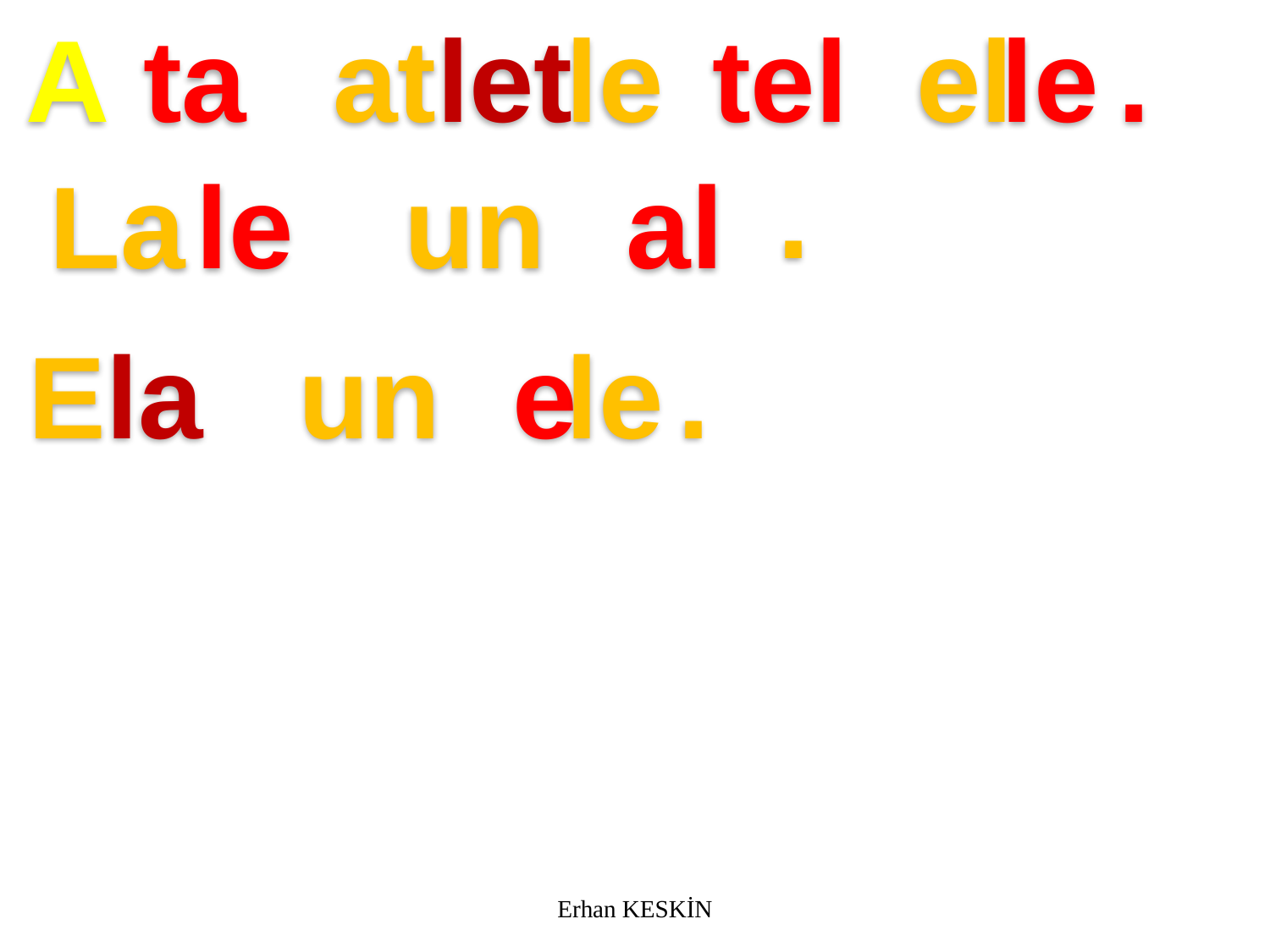

A
ta
at
let
le
tel
el
le
.
.
La
le
un
al
E
la
un
e
le
.
Erhan KESKİN